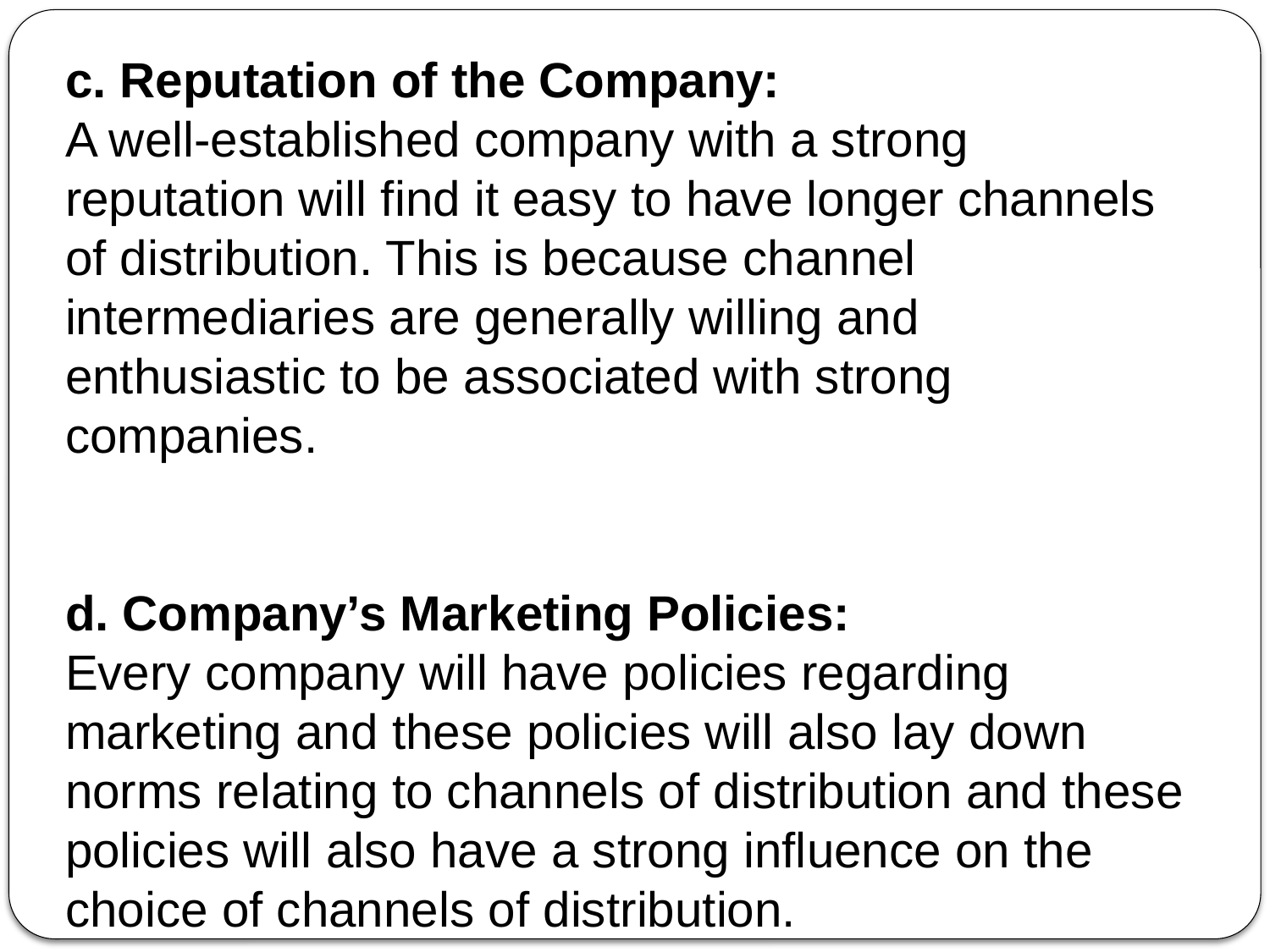

c. Reputation of the Company:
A well-established company with a strong reputation will find it easy to have longer channels of distribution. This is because channel intermediaries are generally willing and enthusiastic to be associated with strong companies.

d. Company’s Marketing Policies:
Every company will have policies regarding marketing and these policies will also lay down norms relating to channels of distribution and these policies will also have a strong influence on the choice of channels of distribution.